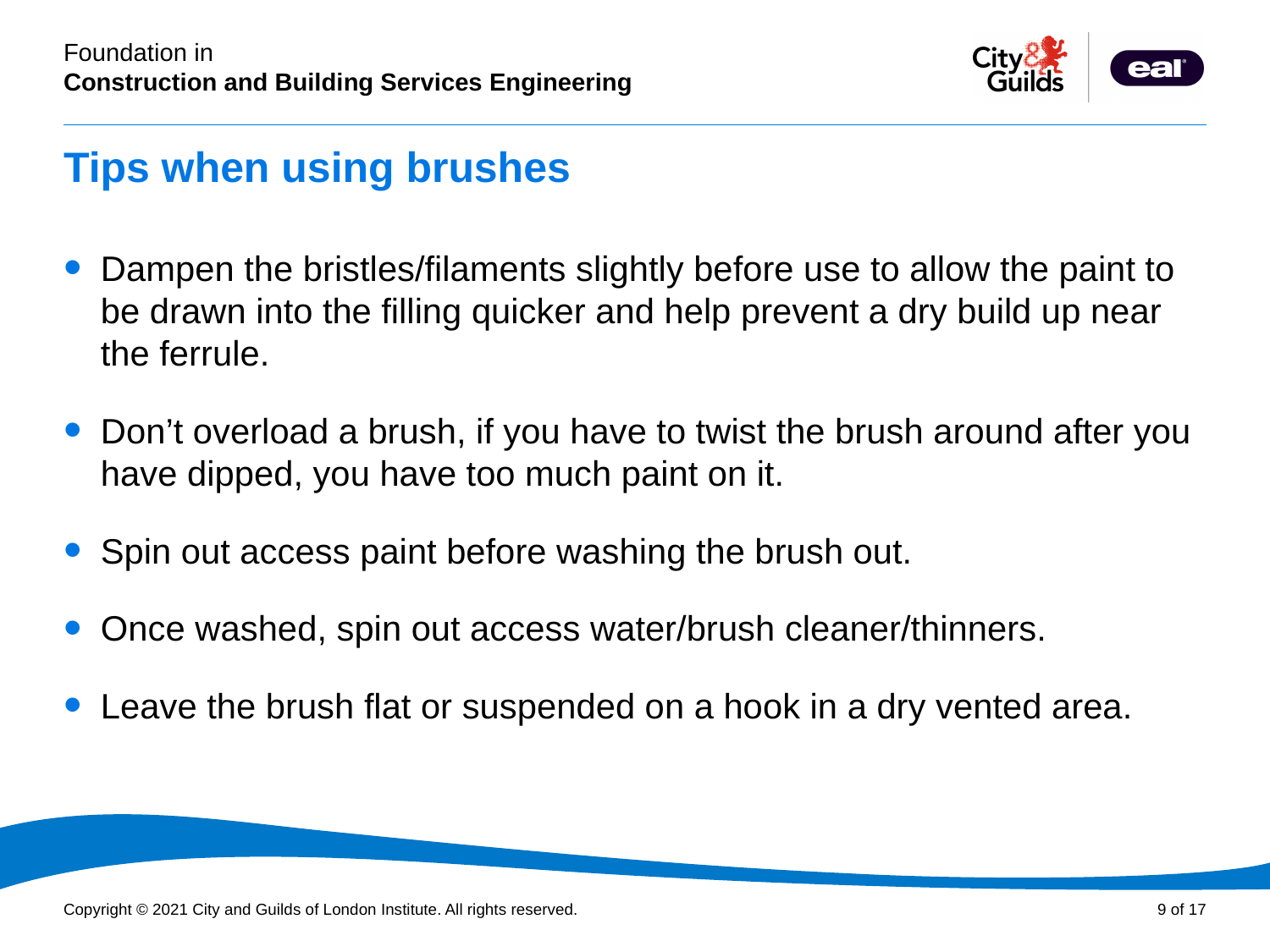

# Tips when using brushes
Dampen the bristles/filaments slightly before use to allow the paint to be drawn into the filling quicker and help prevent a dry build up near the ferrule.
Don’t overload a brush, if you have to twist the brush around after you have dipped, you have too much paint on it.
Spin out access paint before washing the brush out.
Once washed, spin out access water/brush cleaner/thinners.
Leave the brush flat or suspended on a hook in a dry vented area.